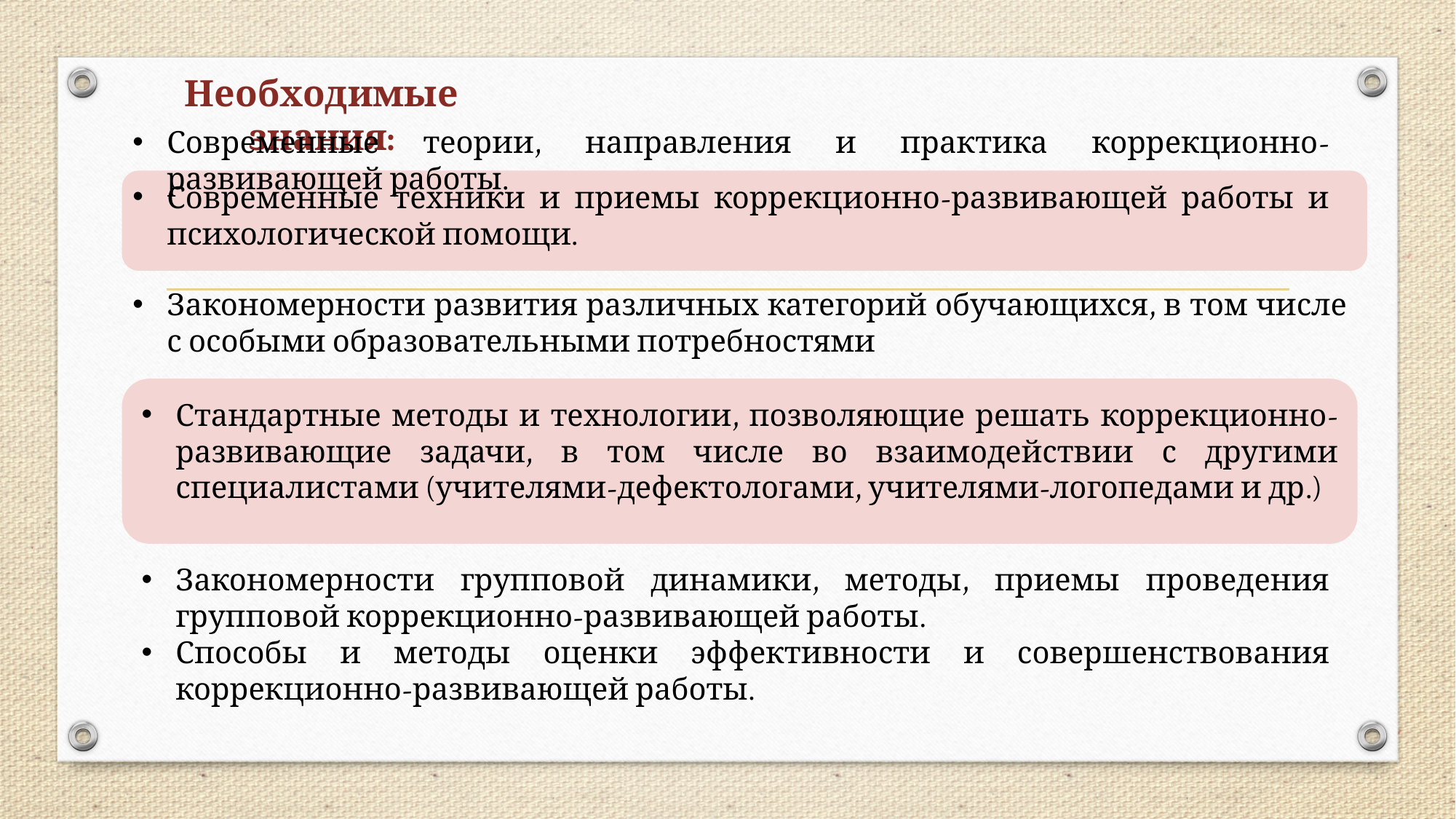

Необходимые знания:
Современные теории, направления и практика коррекционно-развивающей работы.

Современные техники и приемы коррекционно-развивающей работы и психологической помощи.
Закономерности развития различных категорий обучающихся, в том числе с особыми образовательными потребностями

Стандартные методы и технологии, позволяющие решать коррекционно-развивающие задачи, в том числе во взаимодействии с другими специалистами (учителями-дефектологами, учителями-логопедами и др.)
Закономерности групповой динамики, методы, приемы проведения групповой коррекционно-развивающей работы.
Способы и методы оценки эффективности и совершенствования коррекционно-развивающей работы.